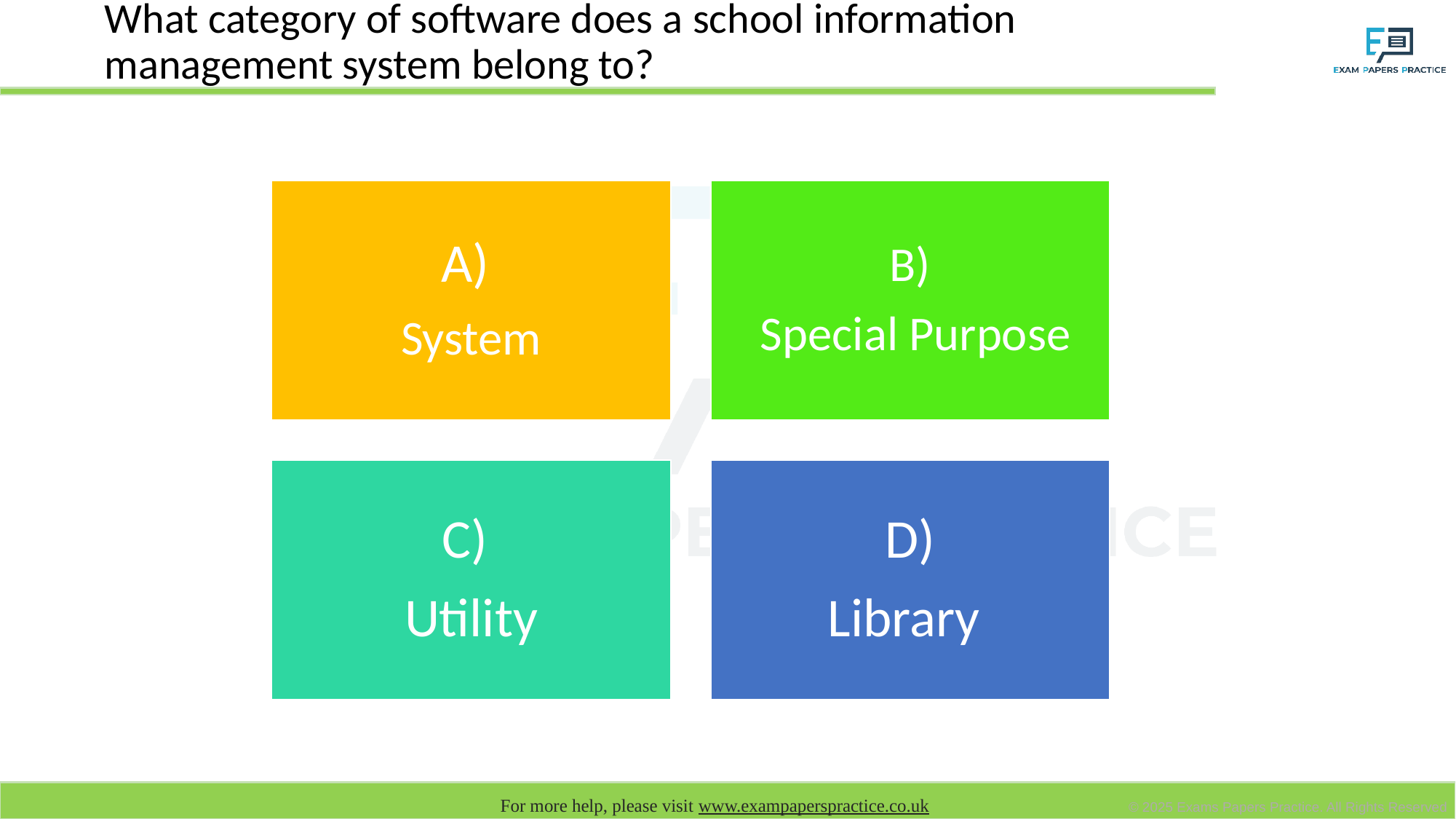

# What category of software does a school information management system belong to?
A)
System
B)
 Special Purpose
C)
Utility
D)
Library